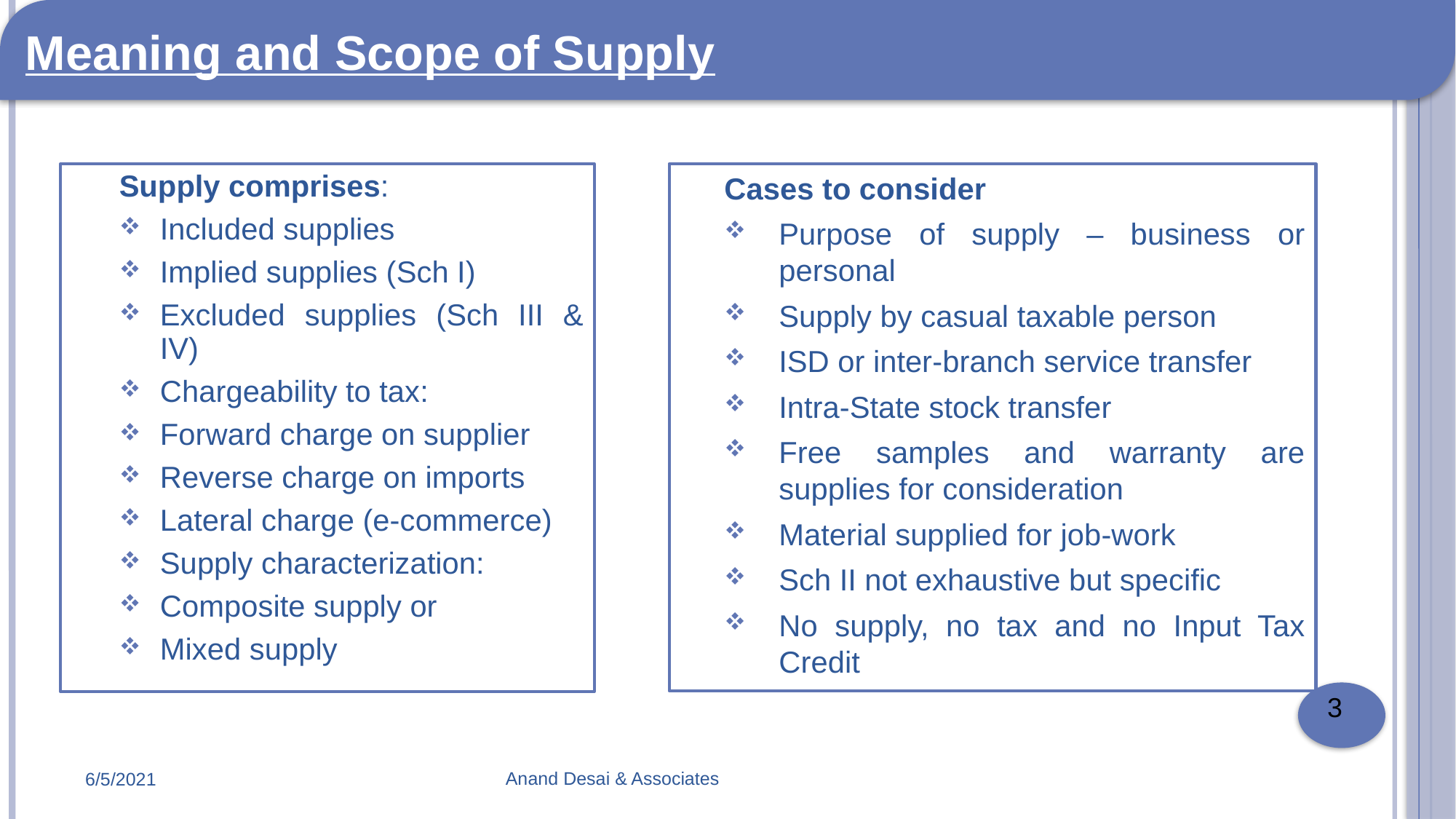

Meaning and Scope of Supply
Supply comprises:
Included supplies
Implied supplies (Sch I)
Excluded supplies (Sch III & IV)
Chargeability to tax:
Forward charge on supplier
Reverse charge on imports
Lateral charge (e-commerce)
Supply characterization:
Composite supply or
Mixed supply
Cases to consider
Purpose of supply – business or personal
Supply by casual taxable person
ISD or inter-branch service transfer
Intra-State stock transfer
Free samples and warranty are supplies for consideration
Material supplied for job-work
Sch II not exhaustive but specific
No supply, no tax and no Input Tax Credit
   3
Anand Desai & Associates
6/5/2021